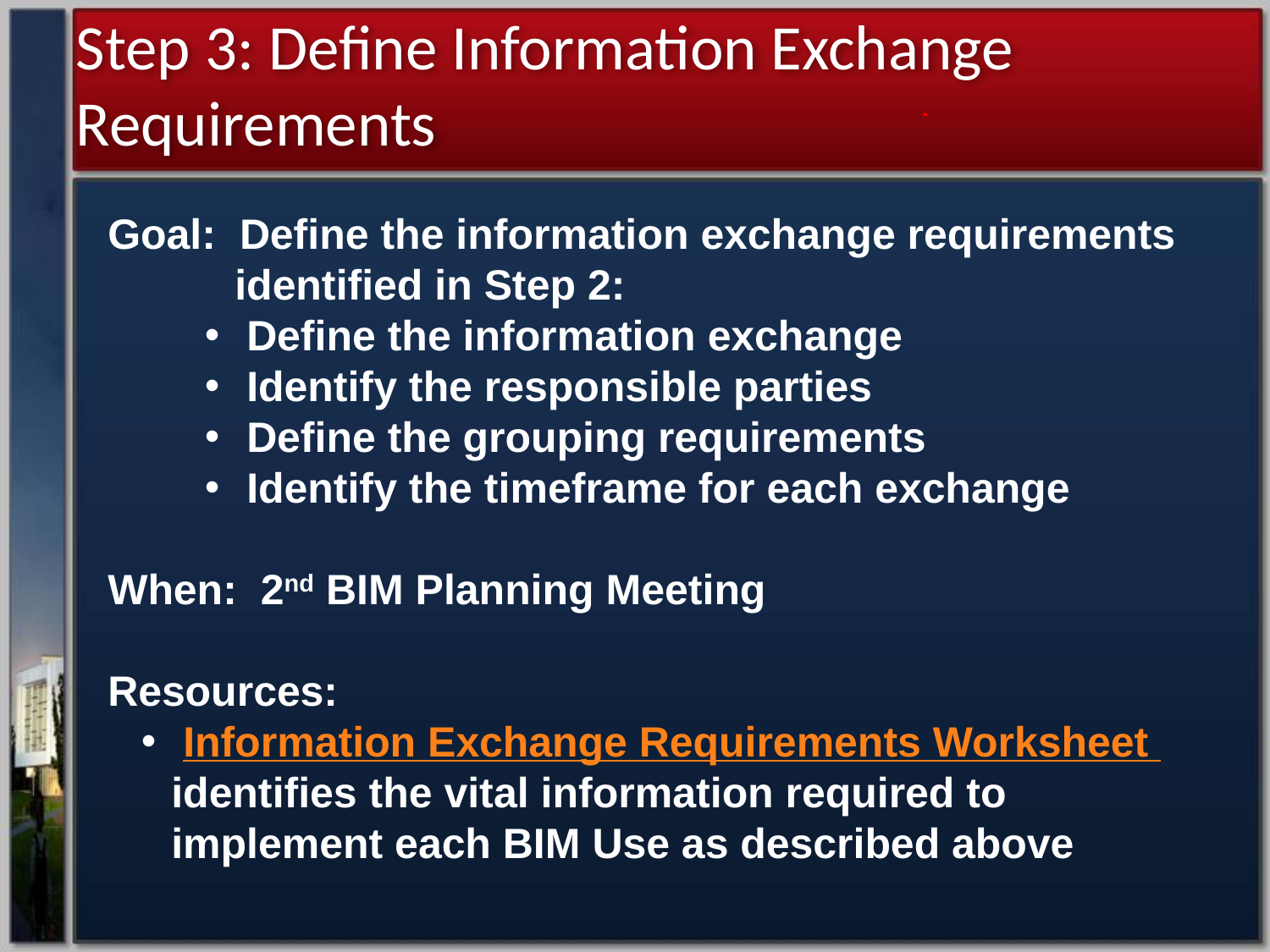

Step 3: Define Information Exchange Requirements
Goal:  Define the information exchange requirements 	identified in Step 2:
 Define the information exchange
 Identify the responsible parties
 Define the grouping requirements
 Identify the timeframe for each exchange

When:  2nd BIM Planning Meeting

Resources:
 Information Exchange Requirements Worksheet 	identifies the vital information required to 	implement each BIM Use as described above